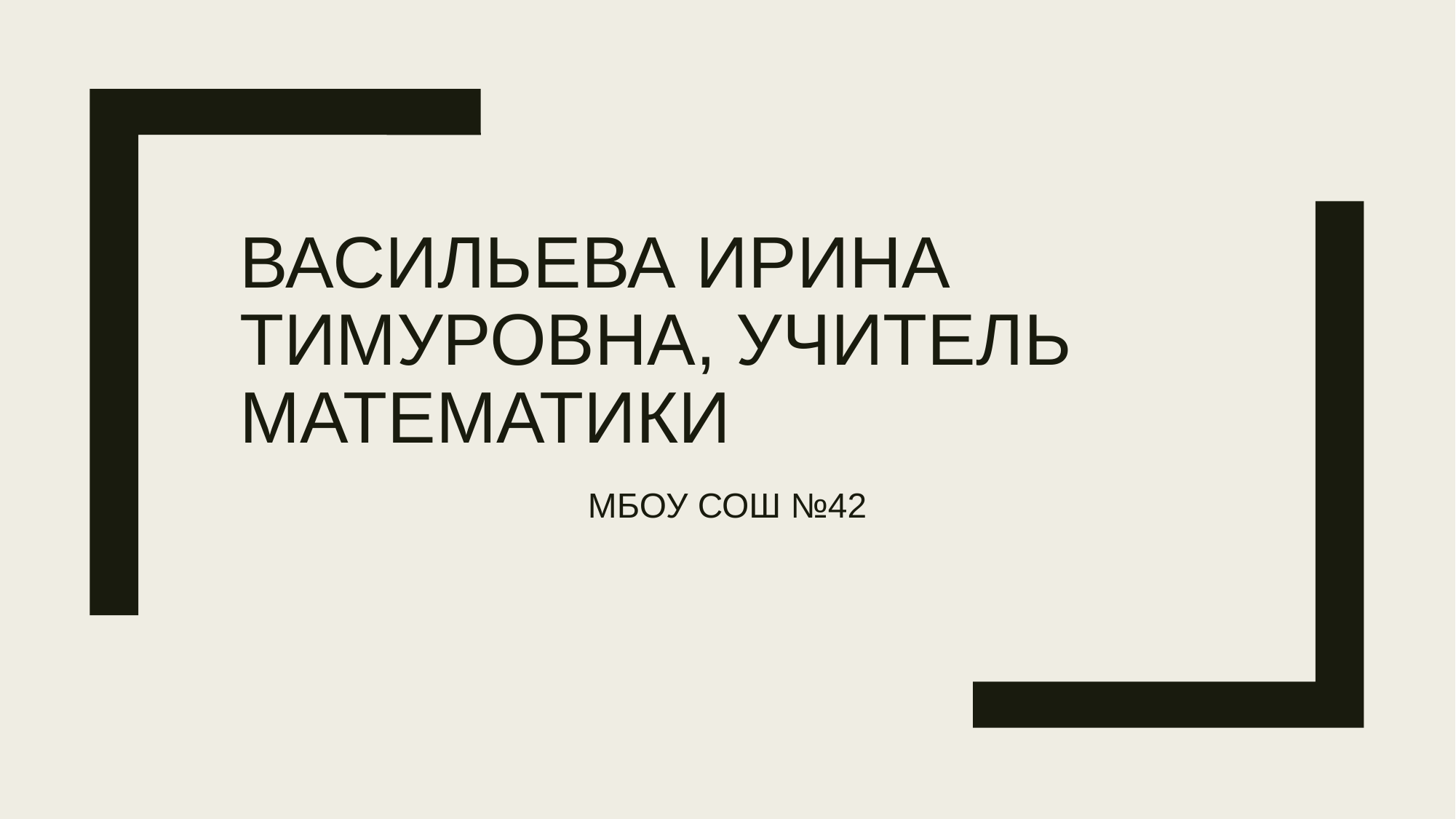

# Васильева Ирина Тимуровна, учитель математики
МБОУ СОШ №42